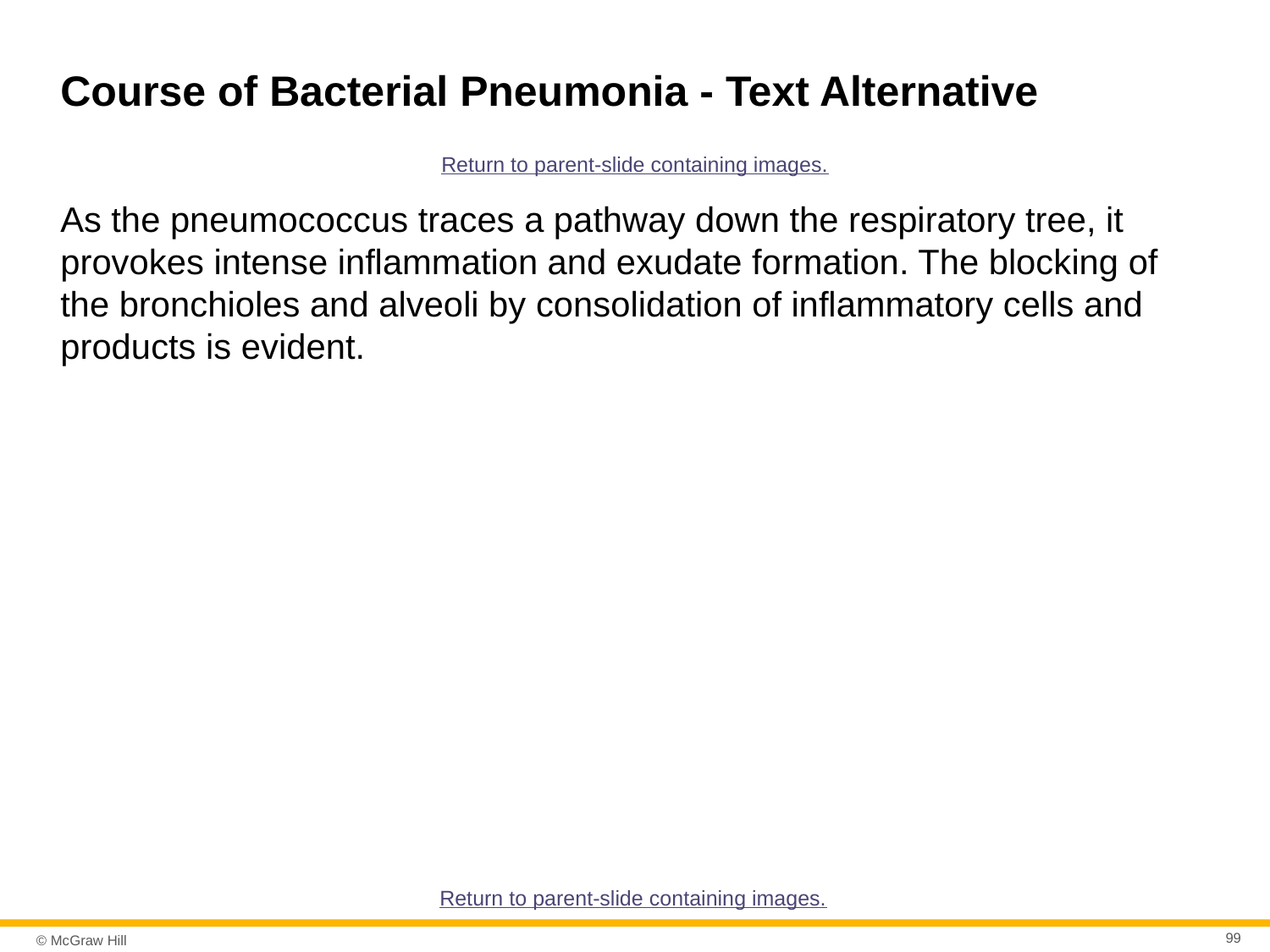

# Course of Bacterial Pneumonia - Text Alternative
Return to parent-slide containing images.
As the pneumococcus traces a pathway down the respiratory tree, it provokes intense inflammation and exudate formation. The blocking of the bronchioles and alveoli by consolidation of inflammatory cells and products is evident.
Return to parent-slide containing images.